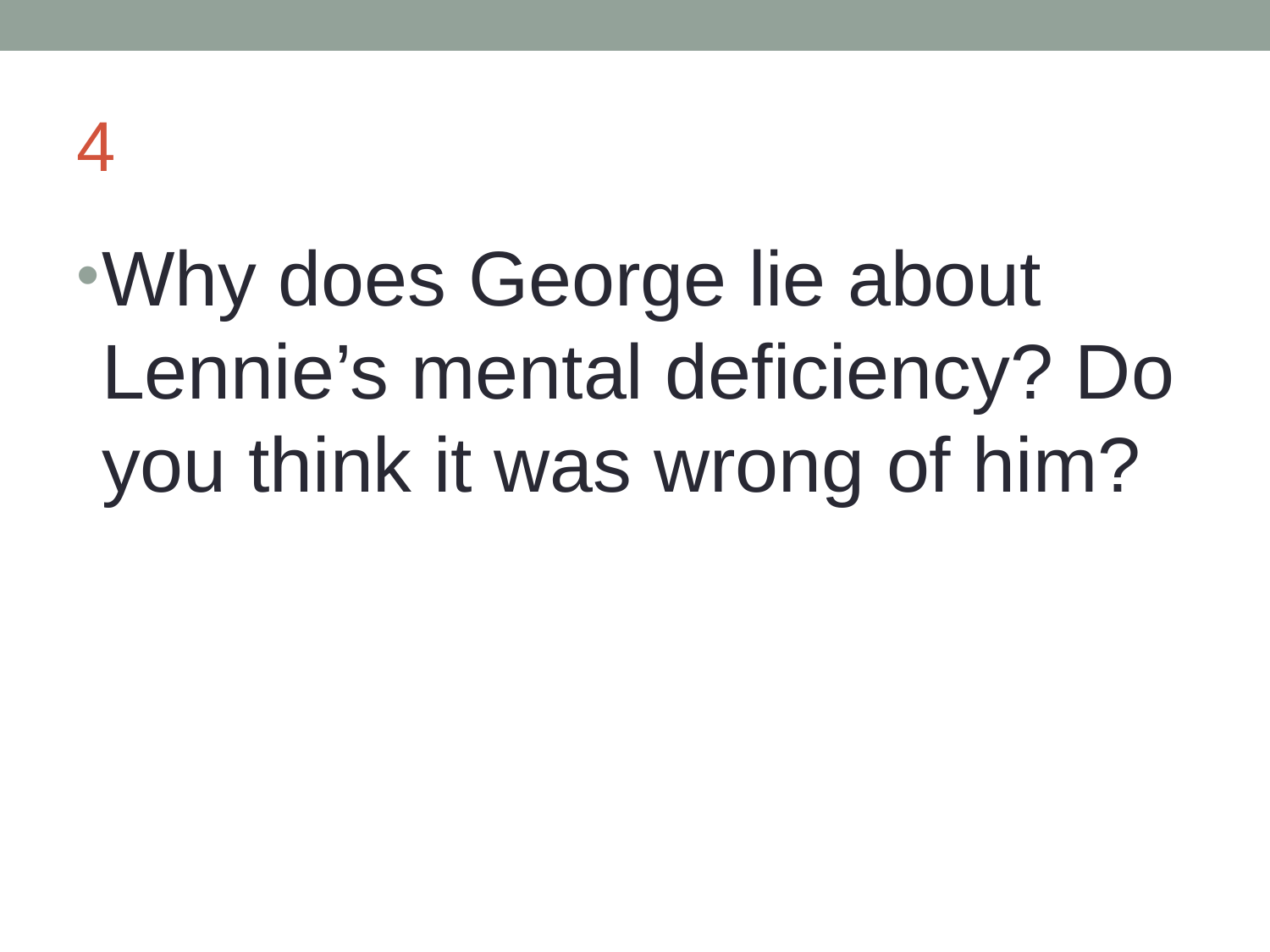

# 4
Why does George lie about Lennie’s mental deficiency? Do you think it was wrong of him?